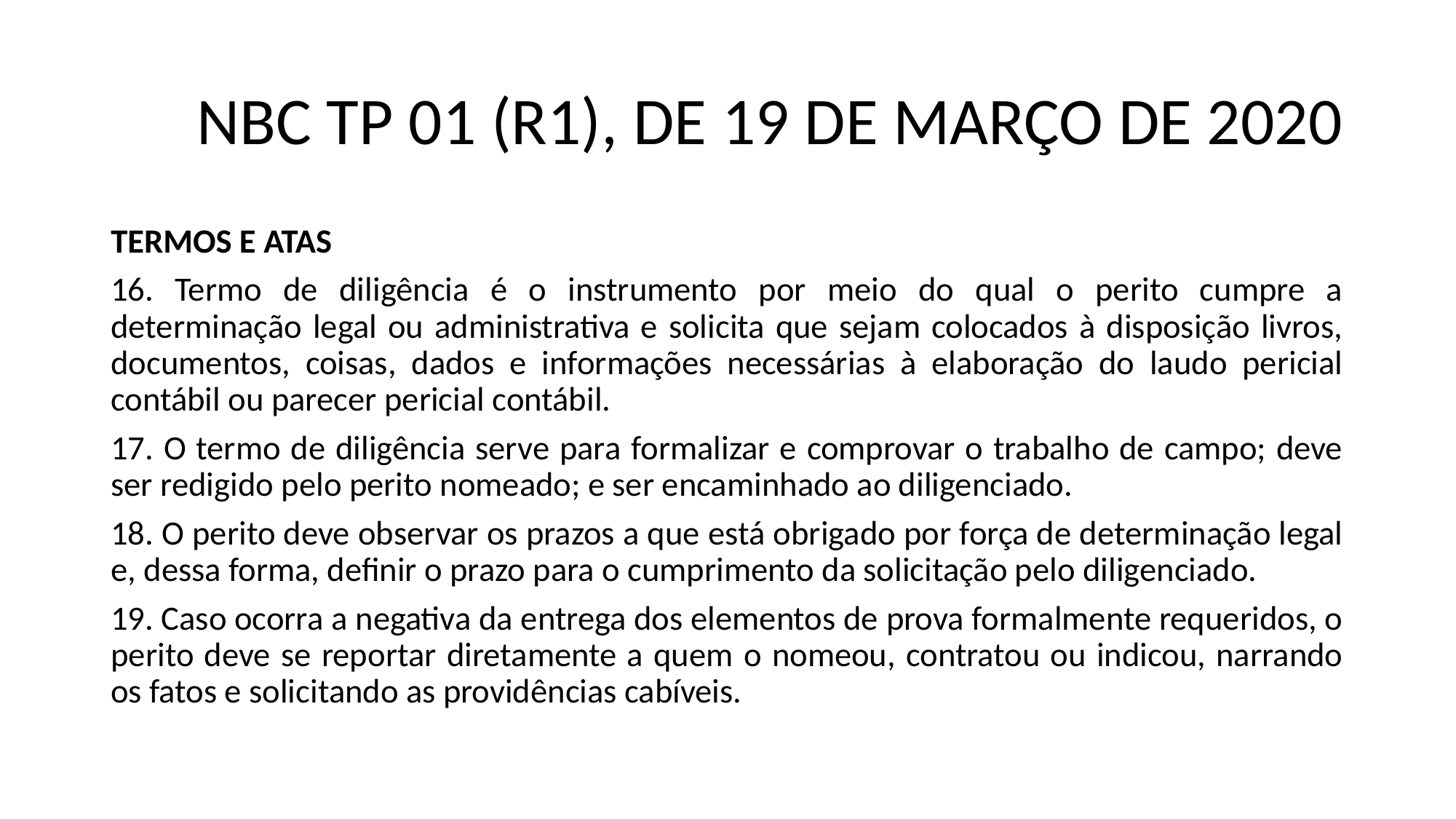

# NBC TP 01 (R1), DE 19 DE MARÇO DE 2020
TERMOS E ATAS
16. Termo de diligência é o instrumento por meio do qual o perito cumpre a determinação legal ou administrativa e solicita que sejam colocados à disposição livros, documentos, coisas, dados e informações necessárias à elaboração do laudo pericial contábil ou parecer pericial contábil.
17. O termo de diligência serve para formalizar e comprovar o trabalho de campo; deve ser redigido pelo perito nomeado; e ser encaminhado ao diligenciado.
18. O perito deve observar os prazos a que está obrigado por força de determinação legal e, dessa forma, definir o prazo para o cumprimento da solicitação pelo diligenciado.
19. Caso ocorra a negativa da entrega dos elementos de prova formalmente requeridos, o perito deve se reportar diretamente a quem o nomeou, contratou ou indicou, narrando os fatos e solicitando as providências cabíveis.